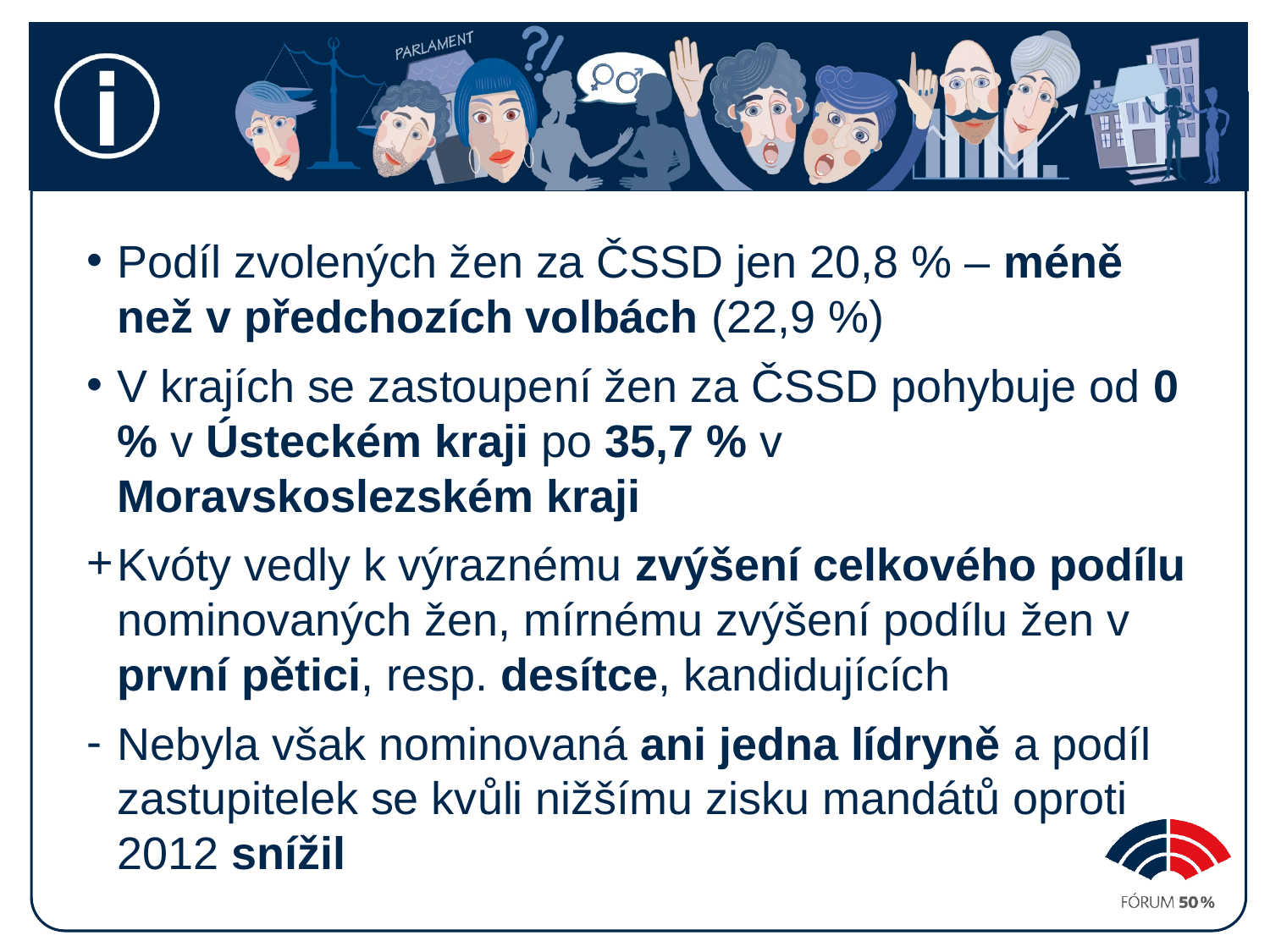

Podíl zvolených žen za ČSSD jen 20,8 % – méně než v předchozích volbách (22,9 %)
V krajích se zastoupení žen za ČSSD pohybuje od 0 % v Ústeckém kraji po 35,7 % v Moravskoslezském kraji
Kvóty vedly k výraznému zvýšení celkového podílu nominovaných žen, mírnému zvýšení podílu žen v první pětici, resp. desítce, kandidujících
Nebyla však nominovaná ani jedna lídryně a podíl zastupitelek se kvůli nižšímu zisku mandátů oproti 2012 snížil